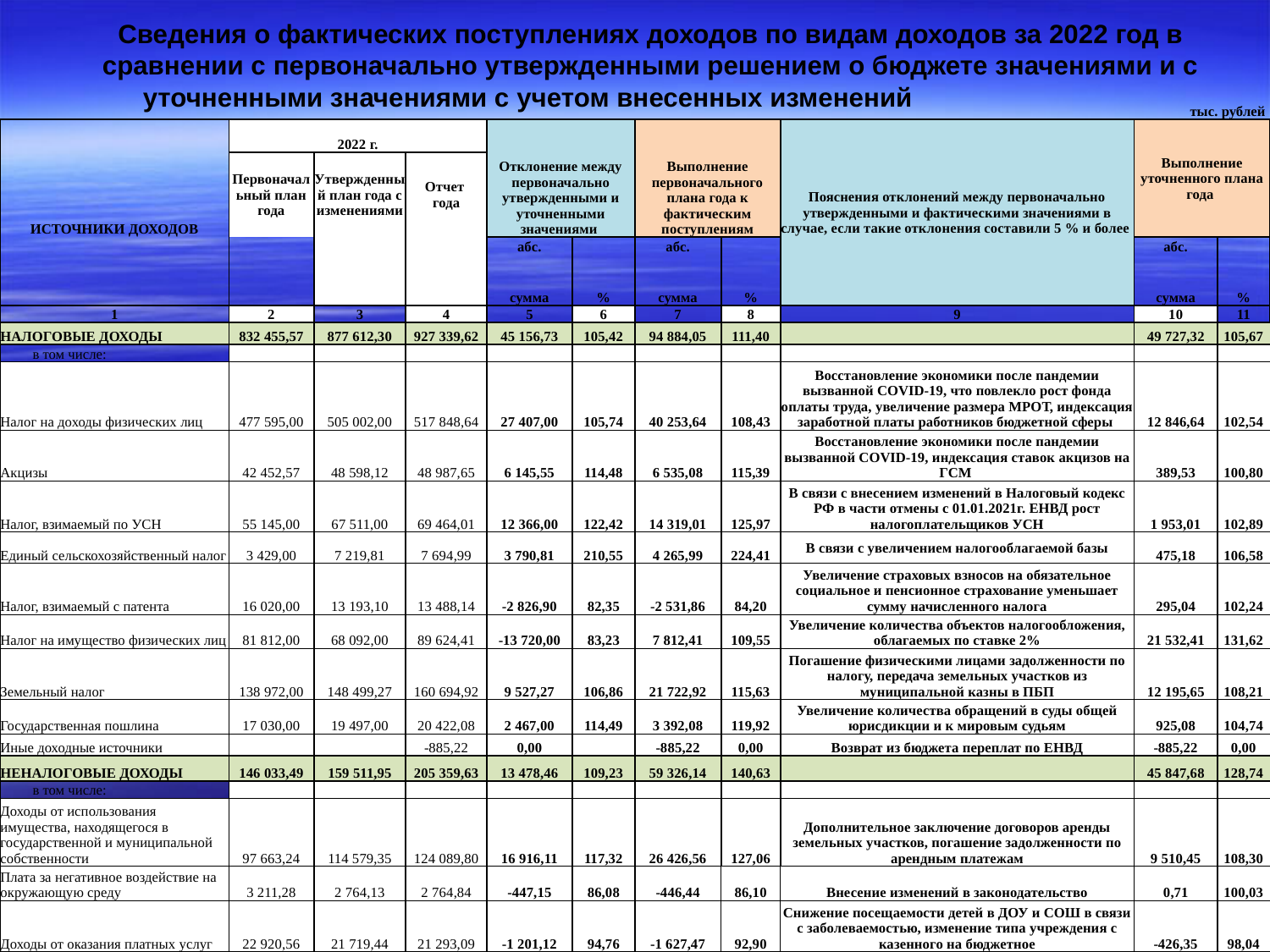

Сведения о фактических поступлениях доходов по видам доходов за 2022 год в сравнении с первоначально утвержденными решением о бюджете значениями и с уточненными значениями с учетом внесенных изменений
| тыс. рублей |
| --- |
|  | 2022 г. |  |  | Отклонение между первоначально утвержденными и уточненными значениями |  | Выполнение первоначального плана года к фактическим поступлениям |  | Пояснения отклонений между первоначально утвержденными и фактическими значениями в случае, если такие отклонения составили 5 % и более | Выполнение уточненного плана года |  |
| --- | --- | --- | --- | --- | --- | --- | --- | --- | --- | --- |
| ИСТОЧНИКИ ДОХОДОВ | Первоначальный план года | Утвержденный план года с изменениями | Отчет года |  |  |  |  |  |  |  |
|  |  |  |  | абс. |  | абс. |  |  | абс. |  |
|  |  |  |  | сумма | % | сумма | % |  | сумма | % |
| 1 | 2 | 3 | 4 | 5 | 6 | 7 | 8 | 9 | 10 | 11 |
| НАЛОГОВЫЕ ДОХОДЫ | 832 455,57 | 877 612,30 | 927 339,62 | 45 156,73 | 105,42 | 94 884,05 | 111,40 |  | 49 727,32 | 105,67 |
| в том числе: |  |  |  |  |  |  |  |  |  |  |
| Налог на доходы физических лиц | 477 595,00 | 505 002,00 | 517 848,64 | 27 407,00 | 105,74 | 40 253,64 | 108,43 | Восстановление экономики после пандемии вызванной COVID-19, что повлекло рост фонда оплаты труда, увеличение размера МРОТ, индексация заработной платы работников бюджетной сферы | 12 846,64 | 102,54 |
| Акцизы | 42 452,57 | 48 598,12 | 48 987,65 | 6 145,55 | 114,48 | 6 535,08 | 115,39 | Восстановление экономики после пандемии вызванной COVID-19, индексация ставок акцизов на ГСМ | 389,53 | 100,80 |
| Налог, взимаемый по УСН | 55 145,00 | 67 511,00 | 69 464,01 | 12 366,00 | 122,42 | 14 319,01 | 125,97 | В связи с внесением изменений в Налоговый кодекс РФ в части отмены с 01.01.2021г. ЕНВД рост налогоплательщиков УСН | 1 953,01 | 102,89 |
| Единый сельскохозяйственный налог | 3 429,00 | 7 219,81 | 7 694,99 | 3 790,81 | 210,55 | 4 265,99 | 224,41 | В связи с увеличением налогооблагаемой базы | 475,18 | 106,58 |
| Налог, взимаемый с патента | 16 020,00 | 13 193,10 | 13 488,14 | -2 826,90 | 82,35 | -2 531,86 | 84,20 | Увеличение страховых взносов на обязательное социальное и пенсионное страхование уменьшает сумму начисленного налога | 295,04 | 102,24 |
| Налог на имущество физических лиц | 81 812,00 | 68 092,00 | 89 624,41 | -13 720,00 | 83,23 | 7 812,41 | 109,55 | Увеличение количества объектов налогообложения, облагаемых по ставке 2% | 21 532,41 | 131,62 |
| Земельный налог | 138 972,00 | 148 499,27 | 160 694,92 | 9 527,27 | 106,86 | 21 722,92 | 115,63 | Погашение физическими лицами задолженности по налогу, передача земельных участков из муниципальной казны в ПБП | 12 195,65 | 108,21 |
| Государственная пошлина | 17 030,00 | 19 497,00 | 20 422,08 | 2 467,00 | 114,49 | 3 392,08 | 119,92 | Увеличение количества обращений в суды общей юрисдикции и к мировым судьям | 925,08 | 104,74 |
| Иные доходные источники |  |  | -885,22 | 0,00 |  | -885,22 | 0,00 | Возврат из бюджета переплат по ЕНВД | -885,22 | 0,00 |
| НЕНАЛОГОВЫЕ ДОХОДЫ | 146 033,49 | 159 511,95 | 205 359,63 | 13 478,46 | 109,23 | 59 326,14 | 140,63 |  | 45 847,68 | 128,74 |
| в том числе: |  |  |  |  |  |  |  |  |  |  |
| Доходы от использования имущества, находящегося в государственной и муниципальной собственности | 97 663,24 | 114 579,35 | 124 089,80 | 16 916,11 | 117,32 | 26 426,56 | 127,06 | Дополнительное заключение договоров аренды земельных участков, погашение задолженности по арендным платежам | 9 510,45 | 108,30 |
| Плата за негативное воздействие на окружающую среду | 3 211,28 | 2 764,13 | 2 764,84 | -447,15 | 86,08 | -446,44 | 86,10 | Внесение изменений в законодательство | 0,71 | 100,03 |
| Доходы от оказания платных услуг | 22 920,56 | 21 719,44 | 21 293,09 | -1 201,12 | 94,76 | -1 627,47 | 92,90 | Снижение посещаемости детей в ДОУ и СОШ в связи с заболеваемостью, изменение типа учреждения с казенного на бюджетное | -426,35 | 98,04 |
| Доходы от продажи материальных и нематериальных активов | 17 597,25 | 13 779,18 | 46 753,17 | -3 818,07 | 78,30 | 29 155,92 | 265,68 | Непрогнозируемые поступления от продажи земельных участков, от перераспределения площади земельных участков | 32 973,99 | 339,30 |
| Штрафы, санкции, возмещение ущерба | 2 272,36 | 4 301,05 | 6 322,79 | 2 028,69 | 189,28 | 4 050,43 | 278,25 | Увеличение количества выявленных правонарушений | 2 021,74 | 147,01 |
| Прочие неналоговые доходы | 2 368,80 | 2 368,80 | 4 135,94 | 0,00 | 100,00 | 1 767,14 | 174,60 | Непрогнозируемые невыясненные поступления | 1 767,14 | 174,60 |
| Налоговые и неналоговые доходы | 978 489,06 | 1 037 124,25 | 1 132 699,25 | 58 635,19 | 105,99 | 154 210,19 | 115,76 |  | 95 575,00 | 109,22 |